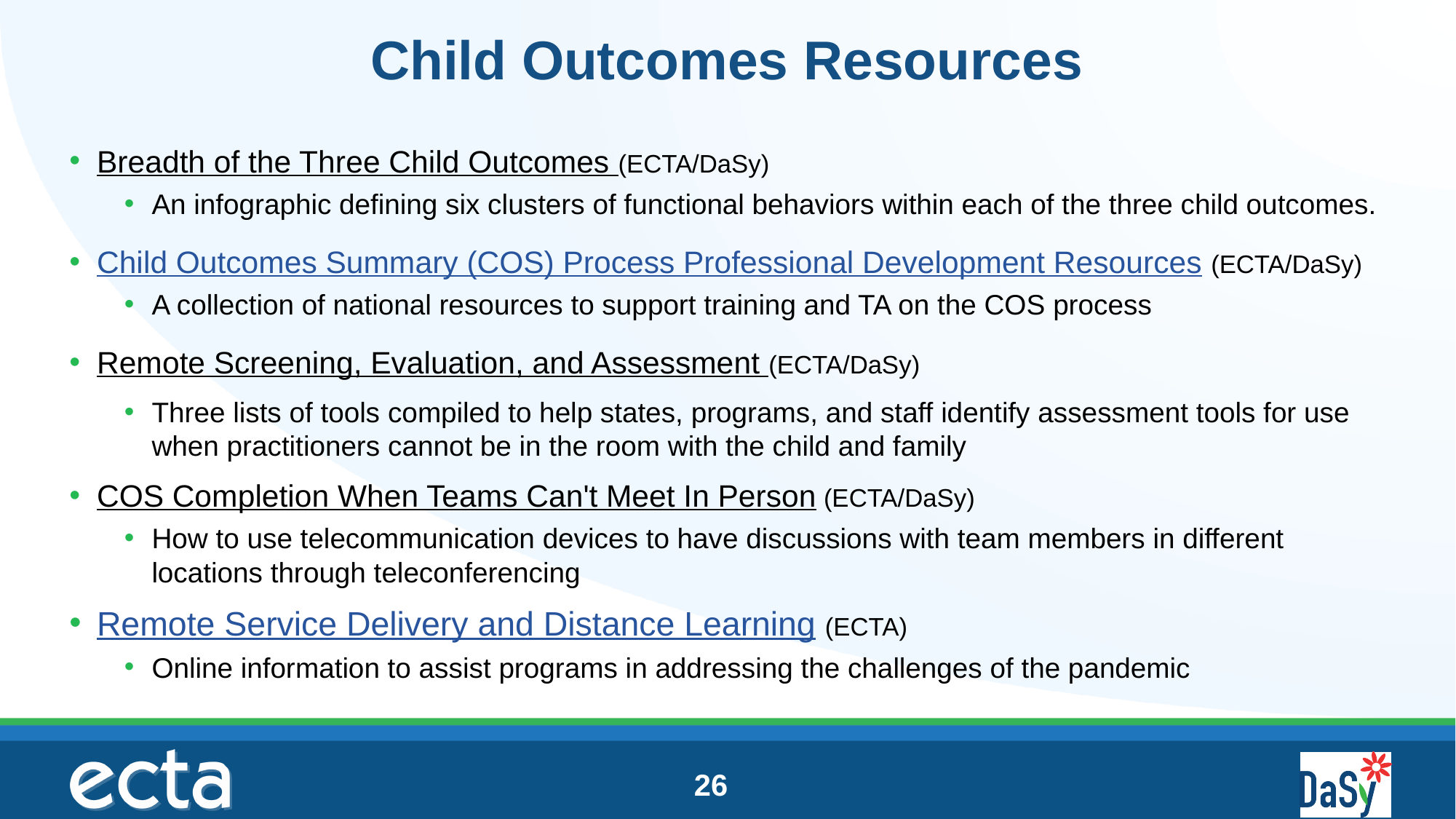

# Child Outcomes Resources
Breadth of the Three Child Outcomes (ECTA/DaSy)
An infographic defining six clusters of functional behaviors within each of the three child outcomes.
Child Outcomes Summary (COS) Process Professional Development Resources (ECTA/DaSy)
A collection of national resources to support training and TA on the COS process
Remote Screening, Evaluation, and Assessment (ECTA/DaSy)
Three lists of tools compiled to help states, programs, and staff identify assessment tools for use when practitioners cannot be in the room with the child and family
COS Completion When Teams Can't Meet In Person (ECTA/DaSy)
How to use telecommunication devices to have discussions with team members in different locations through teleconferencing
Remote Service Delivery and Distance Learning (ECTA)
Online information to assist programs in addressing the challenges of the pandemic
26